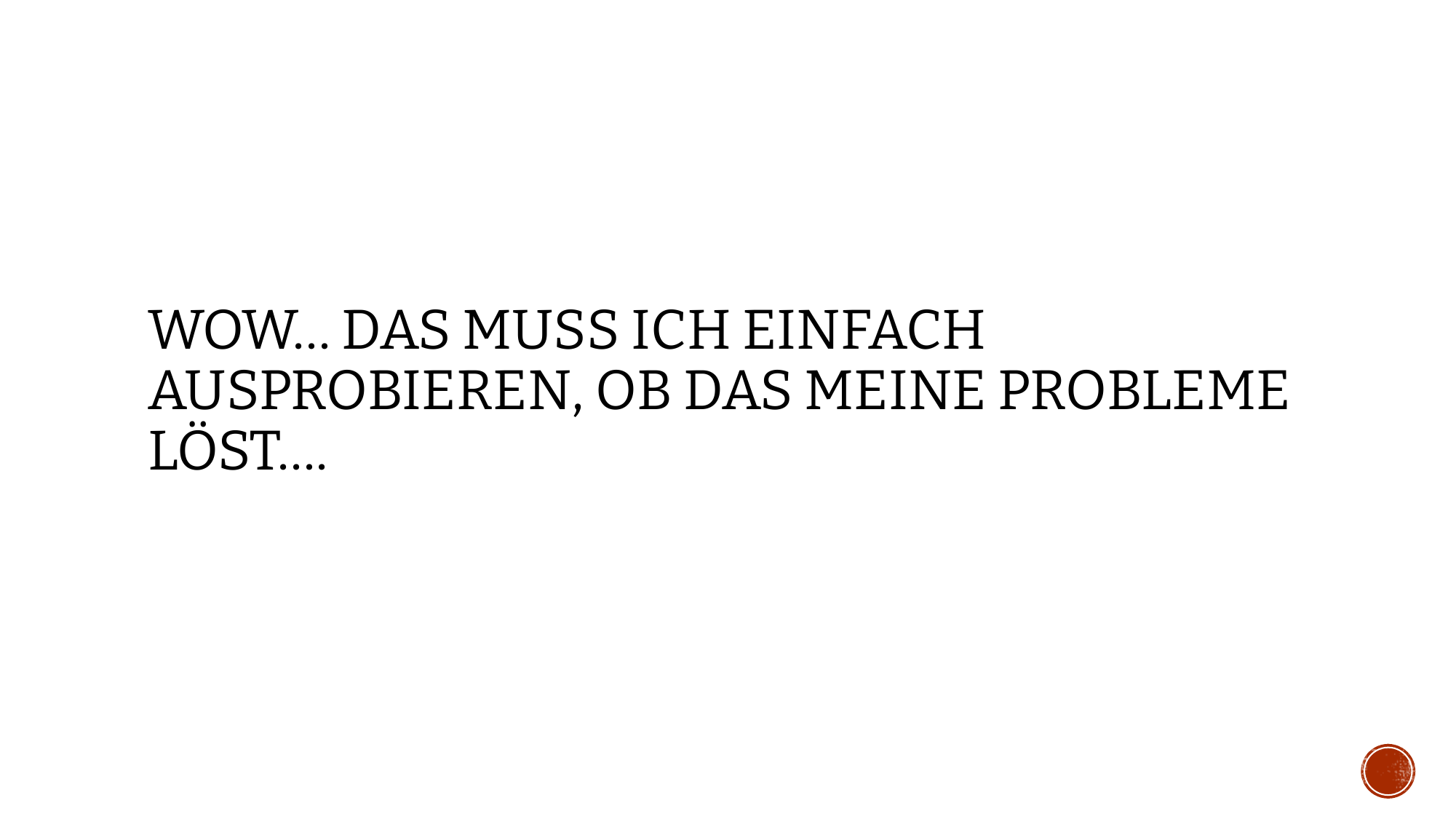

# WOW… das muss ich einfach ausprobieren, ob das meine Probleme löst….